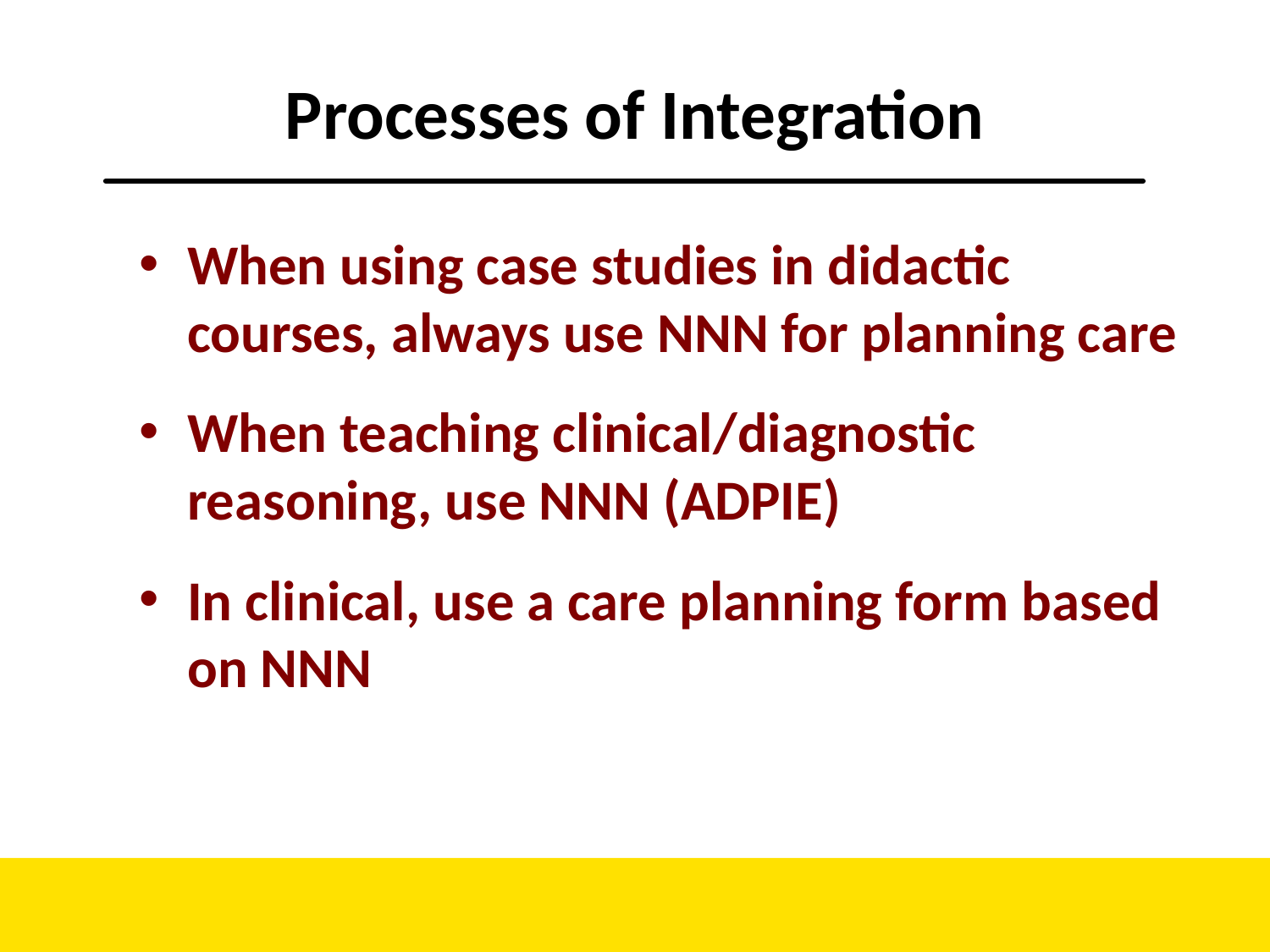

# Processes of Integration
When using case studies in didactic courses, always use NNN for planning care
When teaching clinical/diagnostic  reasoning, use NNN (ADPIE)
In clinical, use a care planning form based on NNN